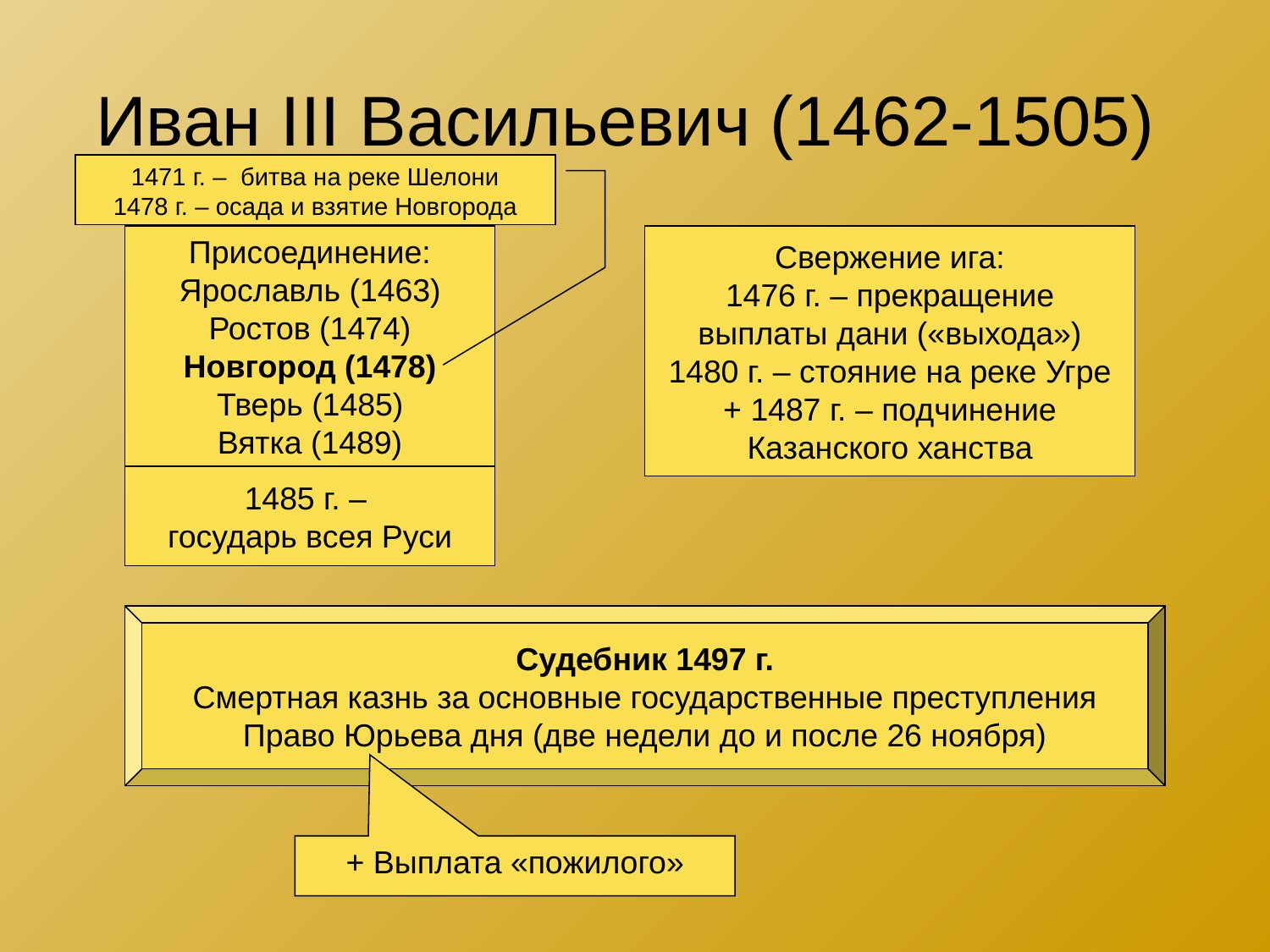

# Иван III Васильевич (1462-1505)
1471 г. –  битва на реке Шелони
1478 г. – осада и взятие Новгорода
Присоединение:
Ярославль (1463)
Ростов (1474)
Новгород (1478)
Тверь (1485)
Вятка (1489)
Свержение ига:
1476 г. – прекращение
выплаты дани («выхода»)
1480 г. – стояние на реке Угре
+ 1487 г. – подчинение
Казанского ханства
1485 г. –
государь всея Руси
Судебник 1497 г.
Смертная казнь за основные государственные преступления
Право Юрьева дня (две недели до и после 26 ноября)
+ Выплата «пожилого»